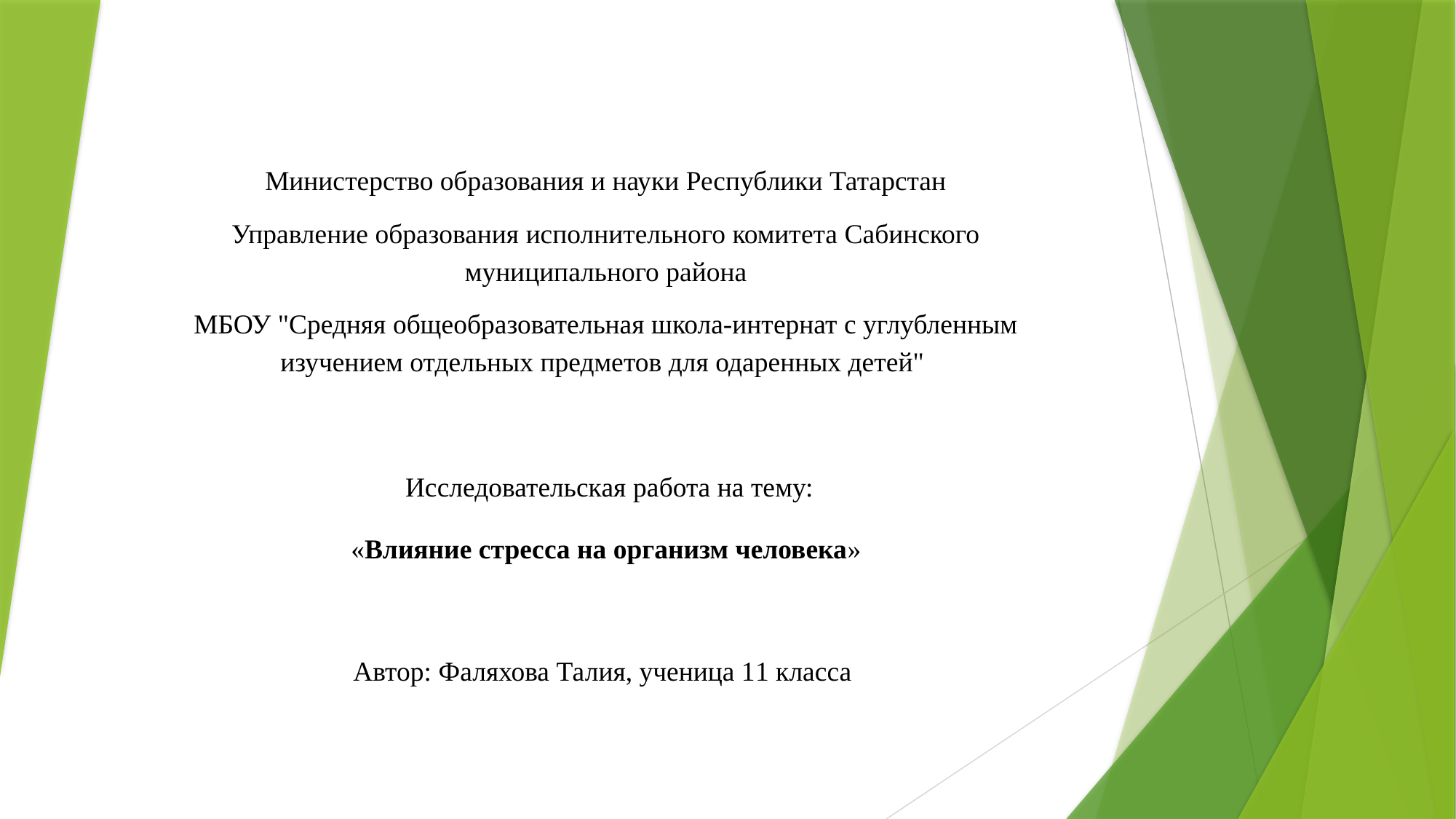

#
Министерство образования и науки Республики Татарстан
Управление образования исполнительного комитета Сабинского муниципального района
МБОУ "Средняя общеобразовательная школа-интернат с углубленным изучением отдельных предметов для одаренных детей"

 Исследовательская работа на тему:
«Влияние стресса на организм человека»

Автор: Фаляхова Талия, ученица 11 класса